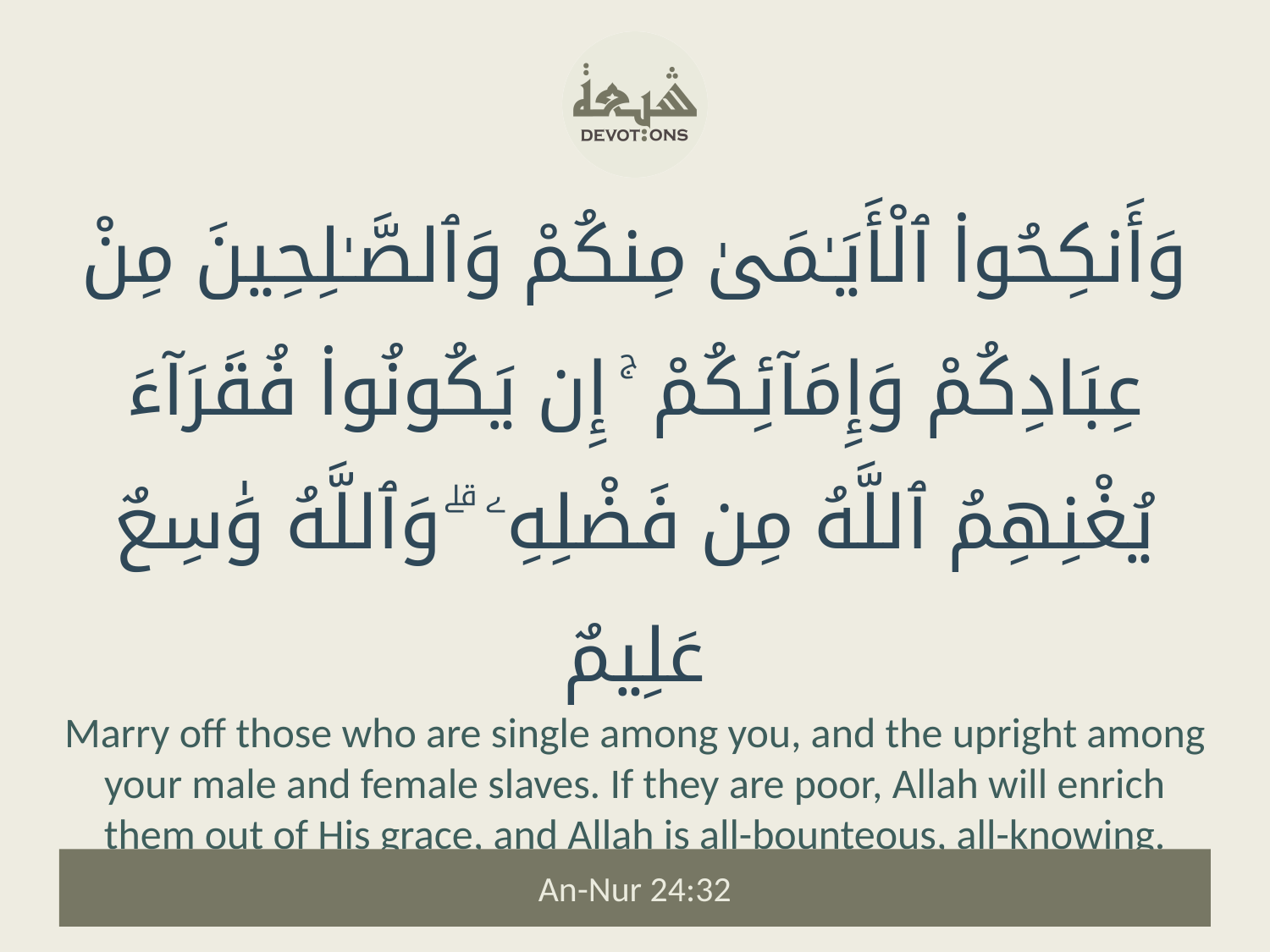

وَأَنكِحُوا۟ ٱلْأَيَـٰمَىٰ مِنكُمْ وَٱلصَّـٰلِحِينَ مِنْ عِبَادِكُمْ وَإِمَآئِكُمْ ۚ إِن يَكُونُوا۟ فُقَرَآءَ يُغْنِهِمُ ٱللَّهُ مِن فَضْلِهِۦ ۗ وَٱللَّهُ وَٰسِعٌ عَلِيمٌ
Marry off those who are single among you, and the upright among your male and female slaves. If they are poor, Allah will enrich them out of His grace, and Allah is all-bounteous, all-knowing.
An-Nur 24:32